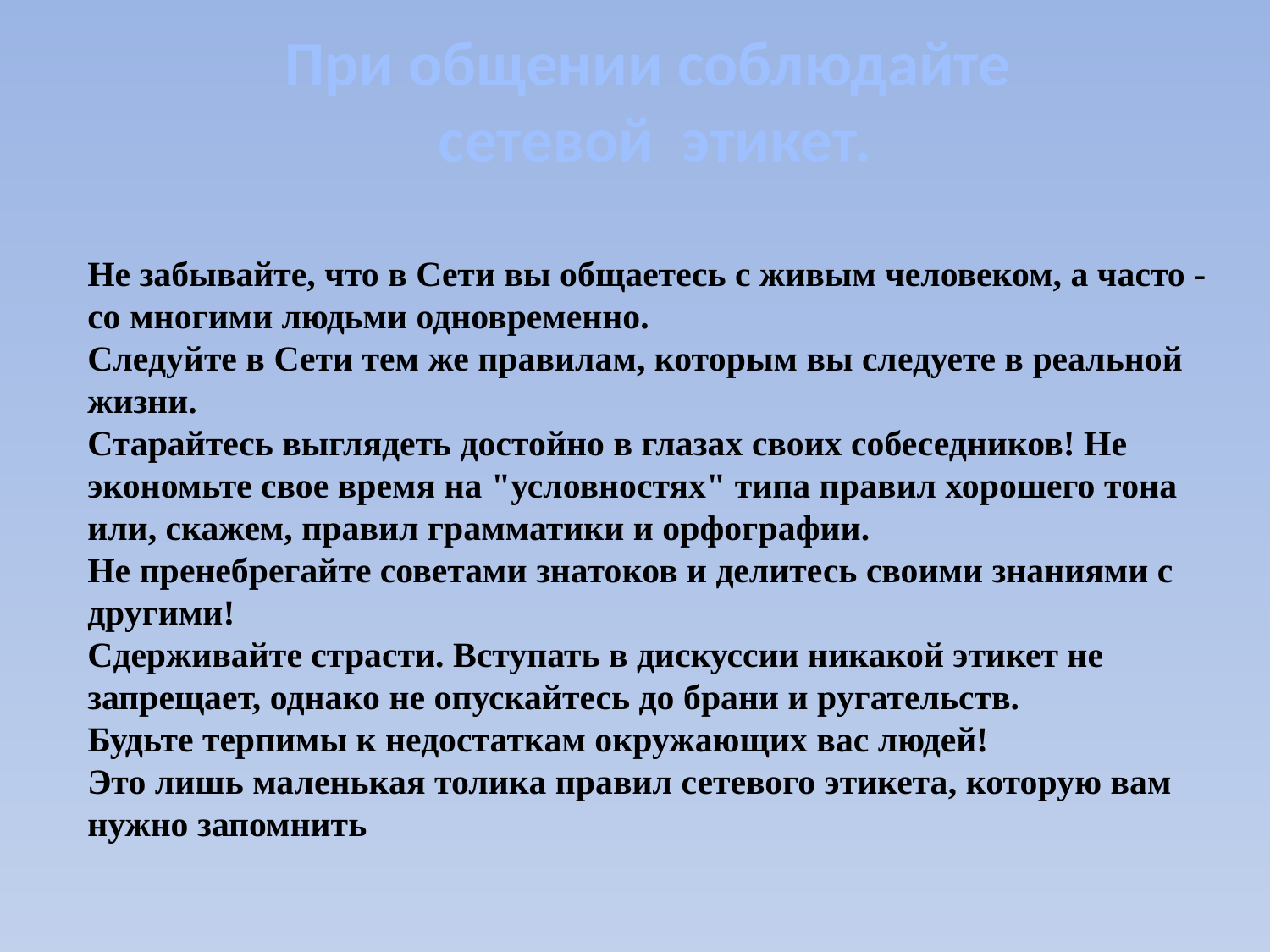

При общении соблюдайте
сетевой  этикет.

Не забывайте, что в Сети вы общаетесь с живым человеком, а часто - со многими людьми одновременно.
Следуйте в Сети тем же правилам, которым вы следуете в реальной жизни.
Старайтесь выглядеть достойно в глазах своих собеседников! Не экономьте свое время на "условностях" типа правил хорошего тона или, скажем, правил грамматики и орфографии.
Не пренебрегайте советами знатоков и делитесь своими знаниями с другими!
Сдерживайте страсти. Вступать в дискуссии никакой этикет не запрещает, однако не опускайтесь до брани и ругательств.
Будьте терпимы к недостаткам окружающих вас людей!
Это лишь маленькая толика правил сетевого этикета, которую вам нужно запомнить